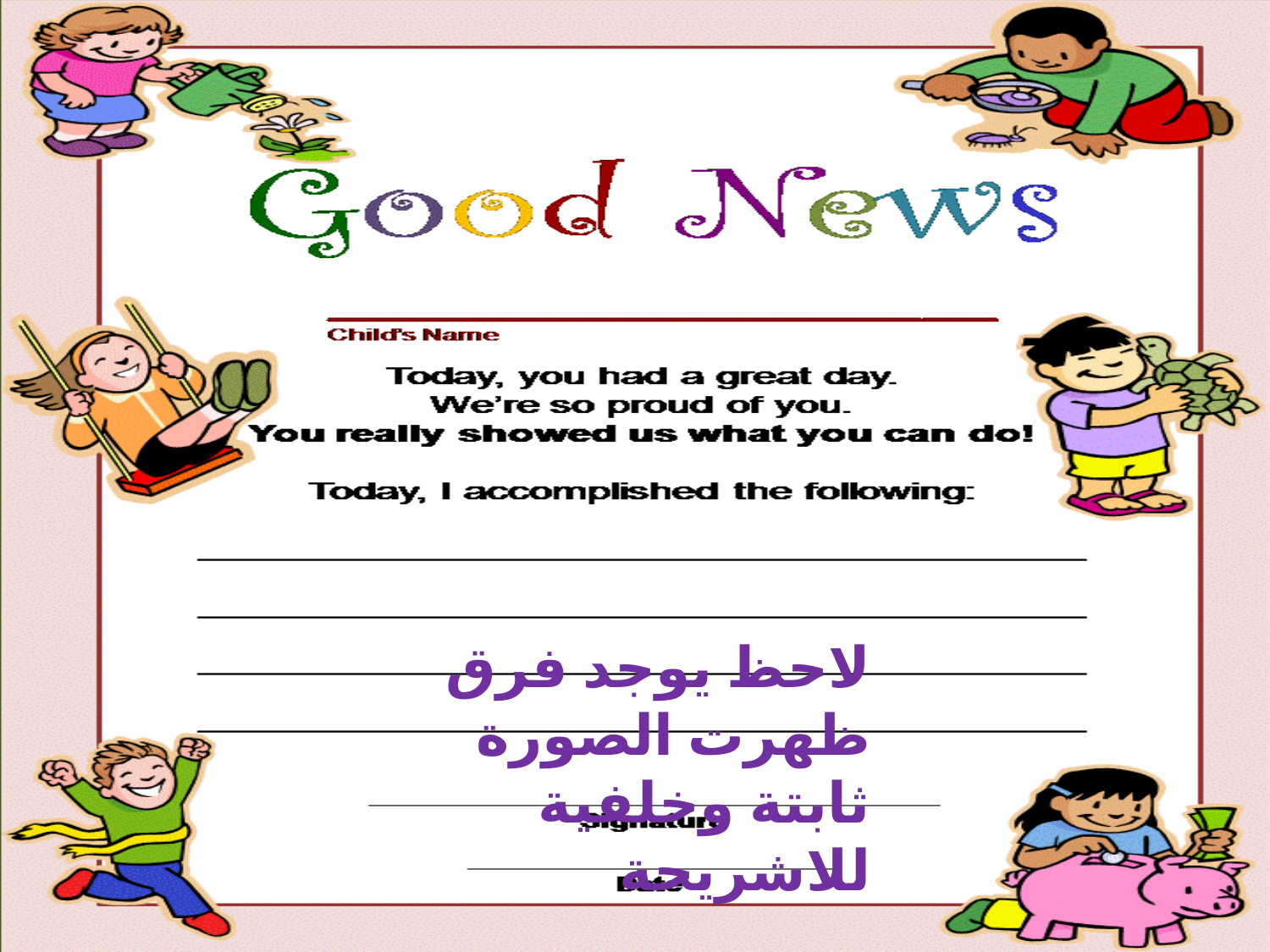

#
لاحظ يوجد فرق ظهرت الصورة ثابتة وخلفية للاشريحة